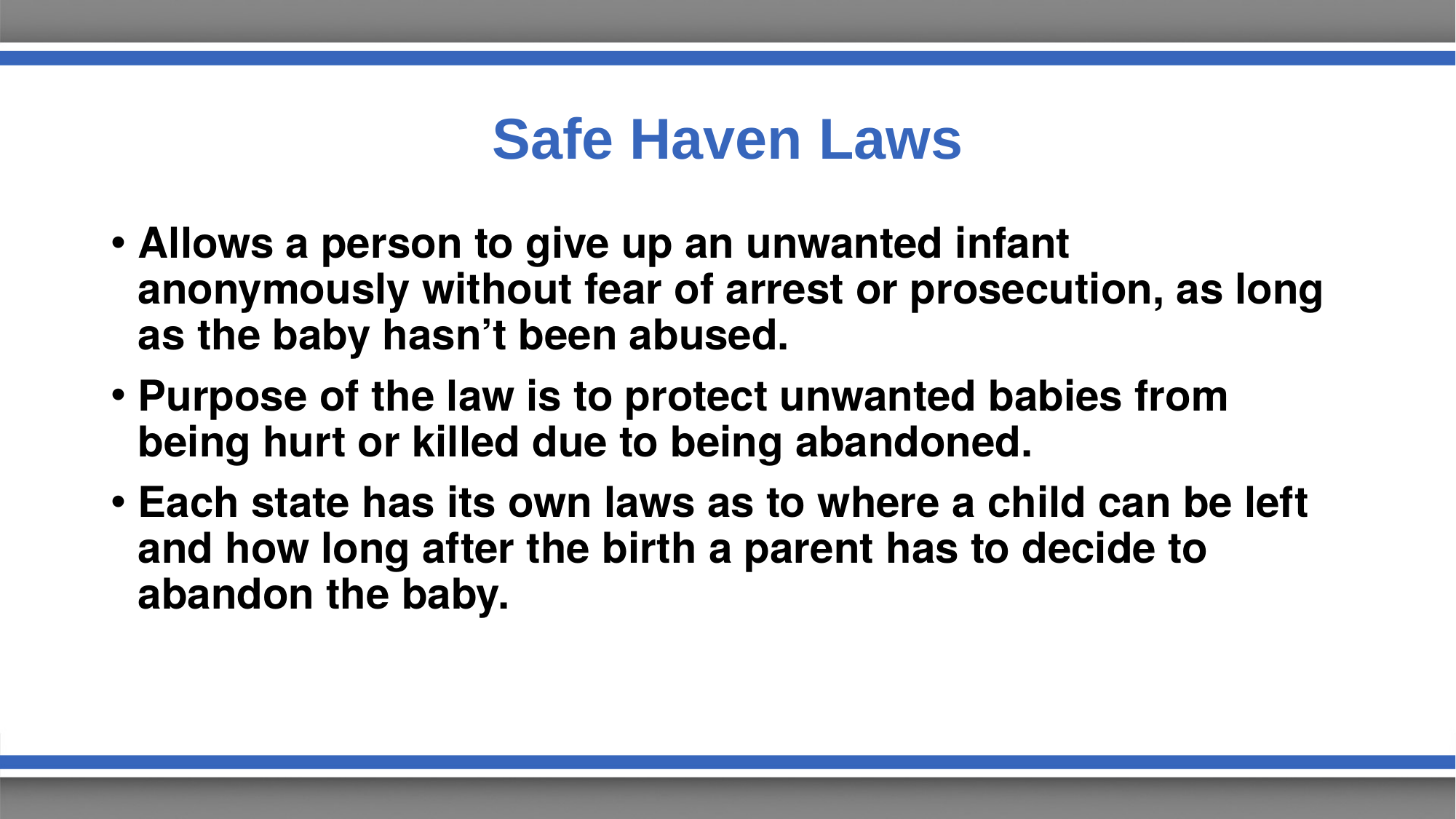

# Safe Haven Laws
Allows a person to give up an unwanted infant anonymously without fear of arrest or prosecution, as long as the baby hasn’t been abused.
Purpose of the law is to protect unwanted babies from being hurt or killed due to being abandoned.
Each state has its own laws as to where a child can be left and how long after the birth a parent has to decide to abandon the baby.